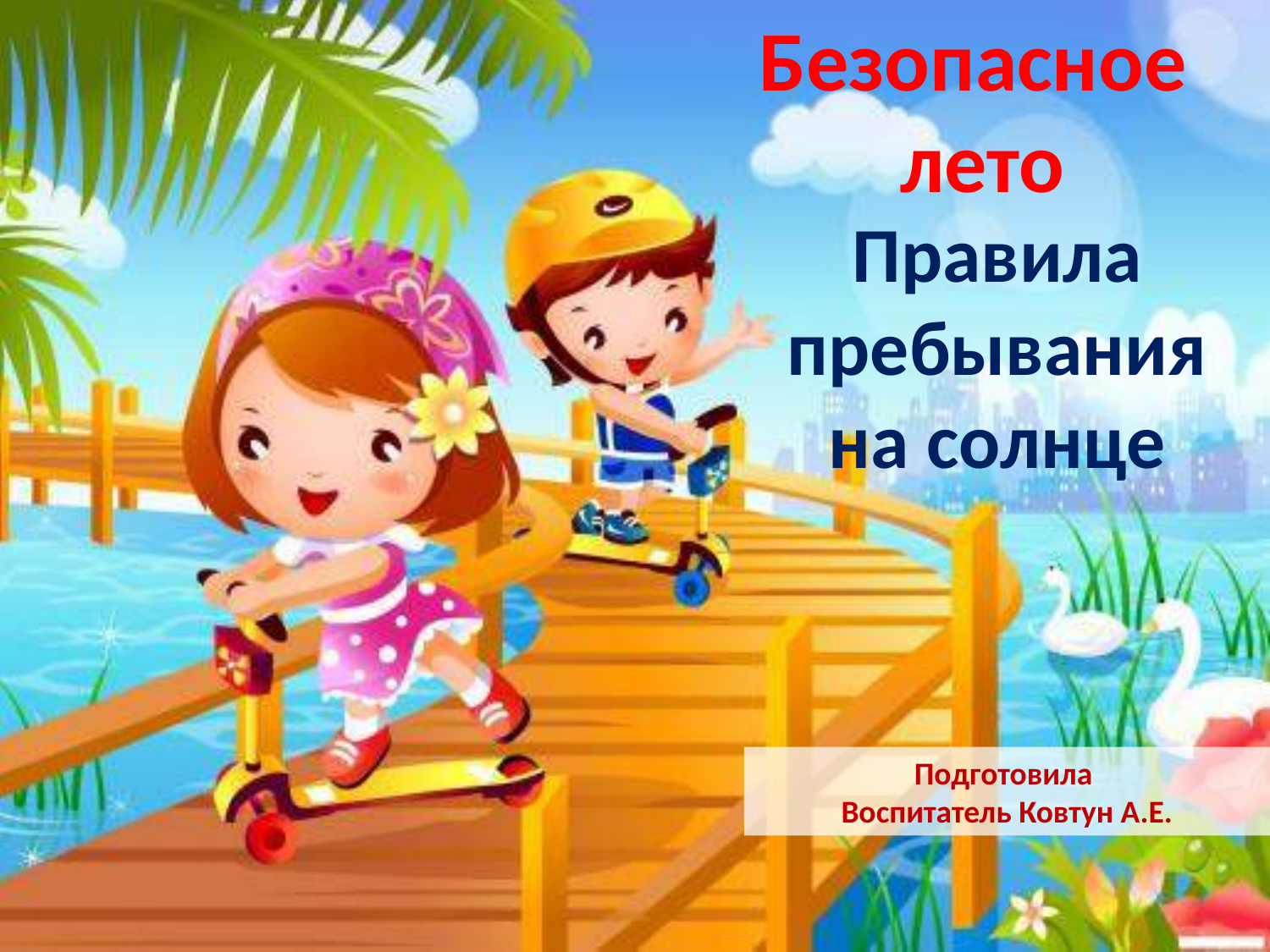

Безопасное
лето
Правила пребывания на солнце
Подготовила
Воспитатель Ковтун А.Е.